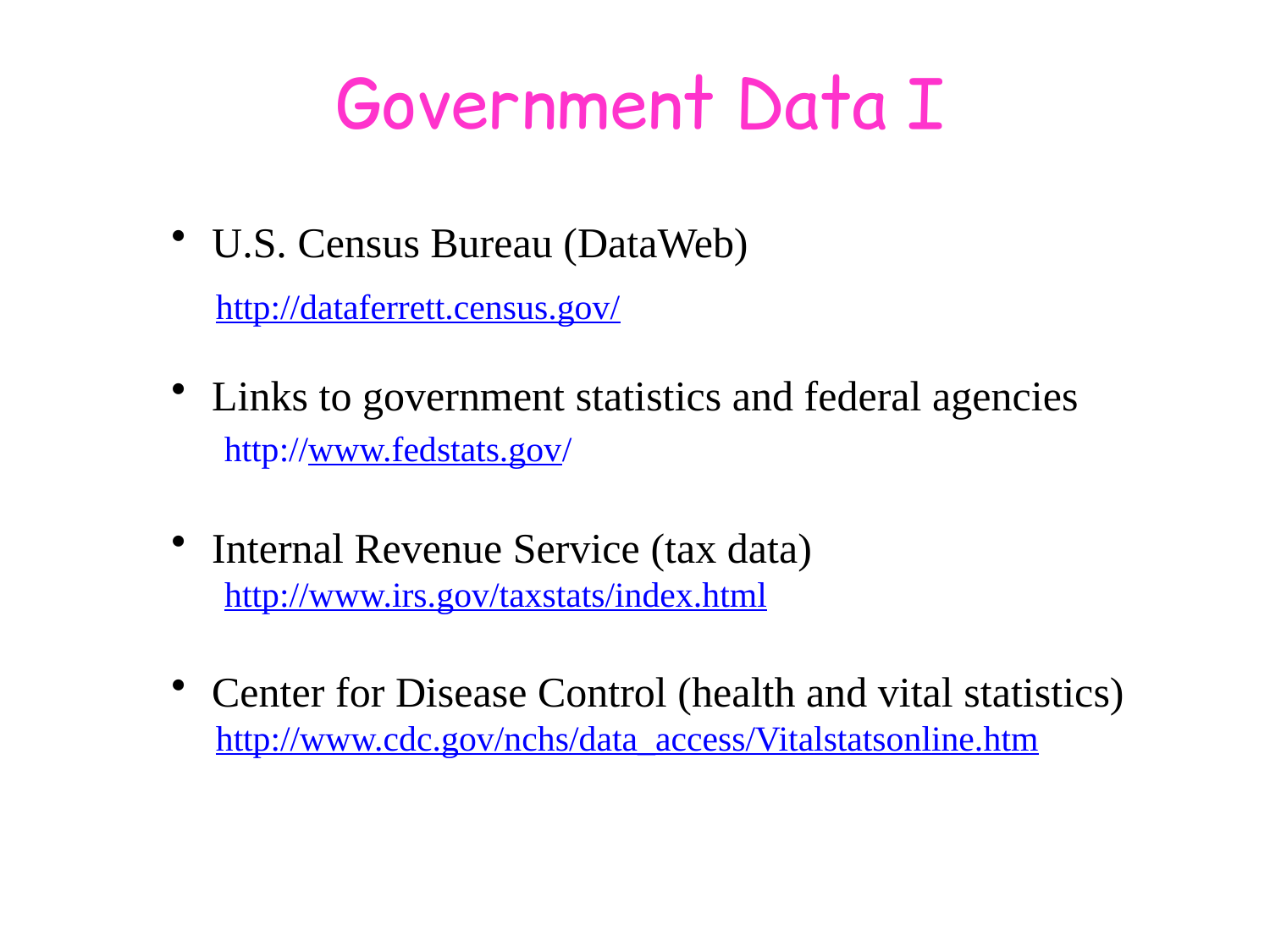

# Government Data I

 U.S. Census Bureau (DataWeb)
     http://dataferrett.census.gov/

 Links to government statistics and federal agencies
     http://www.fedstats.gov/

 Internal Revenue Service (tax data)
      http://www.irs.gov/taxstats/index.html

 Center for Disease Control (health and vital statistics)
     http://www.cdc.gov/nchs/data_access/Vitalstatsonline.htm